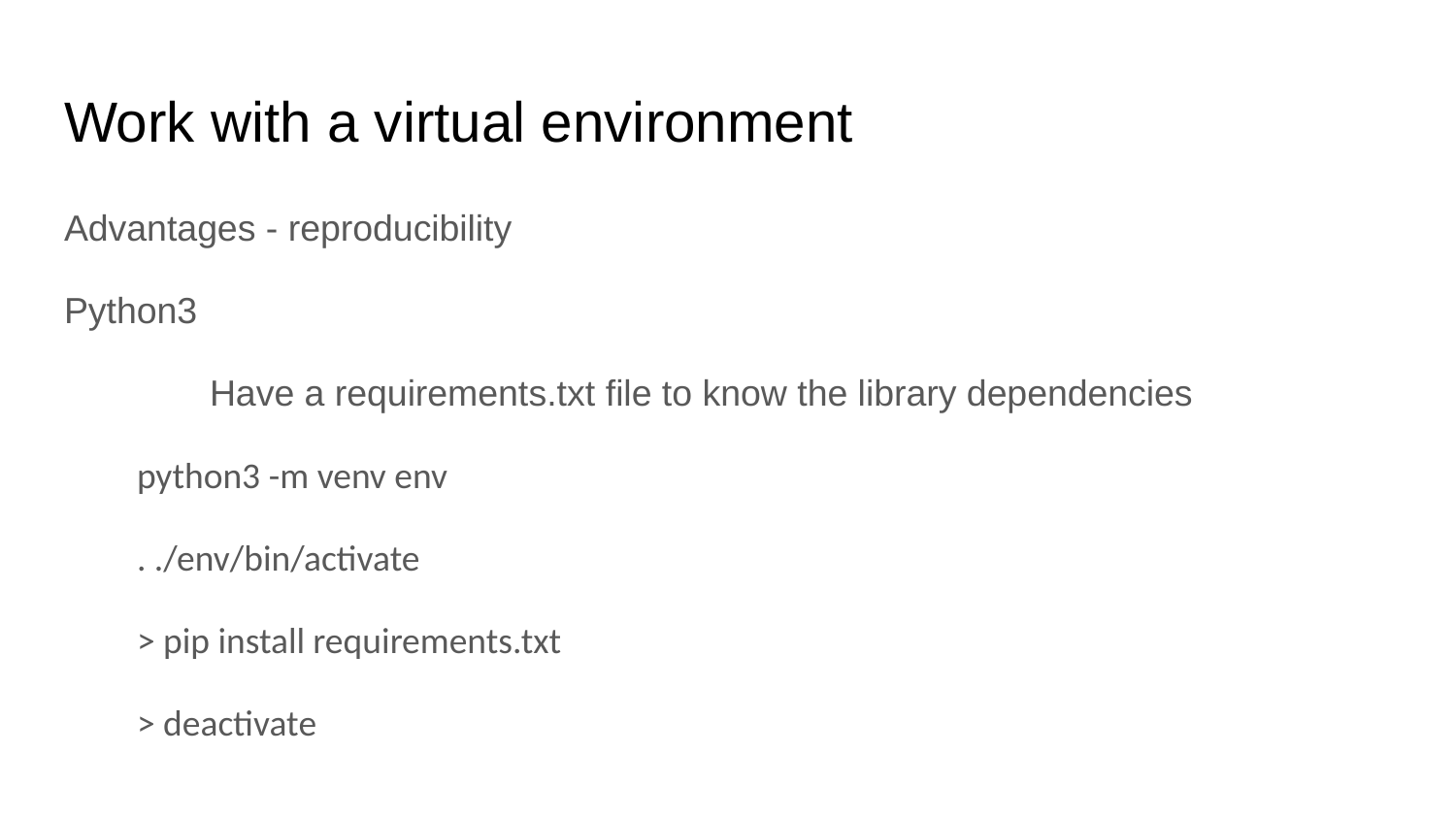

# Work with a virtual environment
Advantages - reproducibility
Python3
	Have a requirements.txt file to know the library dependencies
python3 -m venv env
. ./env/bin/activate
> pip install requirements.txt
> deactivate